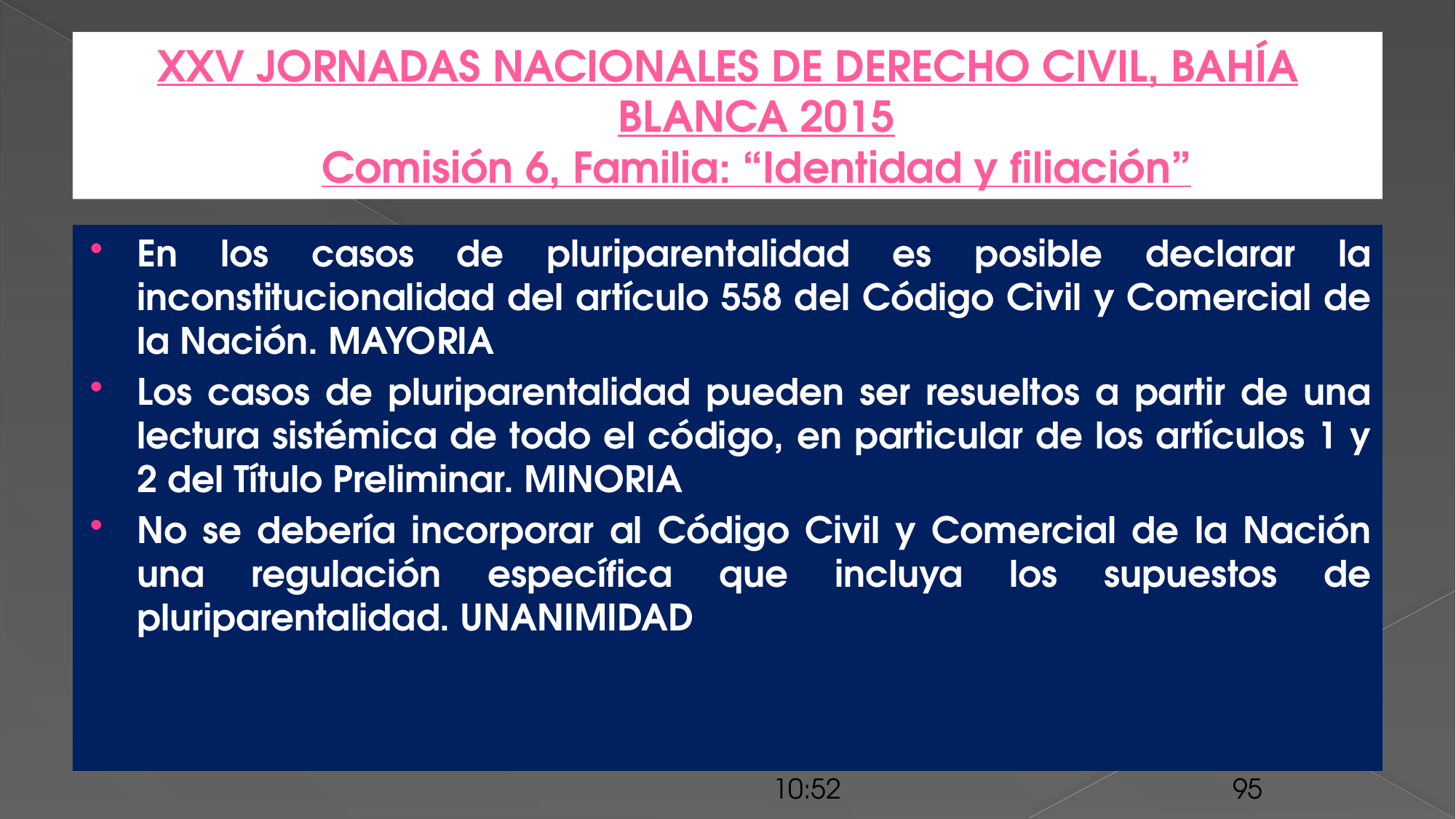

# XXV JORNADAS NACIONALES DE DERECHO CIVIL, BAHÍA BLANCA 2015 Comisión 6, Familia: “Identidad y filiación”
En los casos de pluriparentalidad es posible declarar la inconstitucionalidad del artículo 558 del Código Civil y Comercial de la Nación. MAYORIA
Los casos de pluriparentalidad pueden ser resueltos a partir de una lectura sistémica de todo el código, en particular de los artículos 1 y 2 del Título Preliminar. MINORIA
No se debería incorporar al Código Civil y Comercial de la Nación una regulación específica que incluya los supuestos de pluriparentalidad. UNANIMIDAD

10:52
95